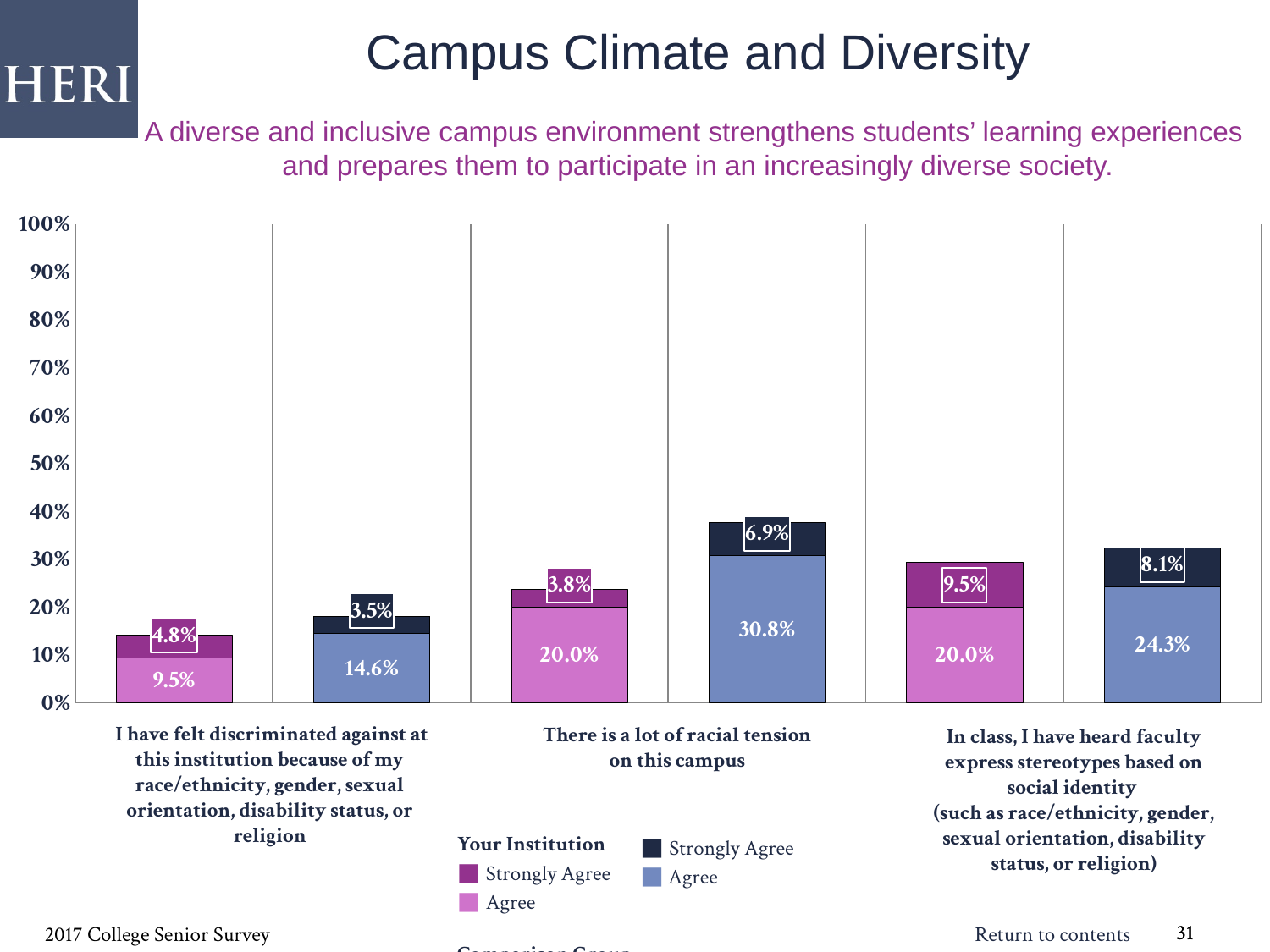

Campus Climate and Diversity

A diverse and inclusive campus environment strengthens students’ learning experiences
and prepares them to participate in an increasingly diverse society.

### Chart

| Category | agree | strongly agree |
|---|---|---|
| I have felt discriminated against at this institution because of my race/ethnicity, gender, sexual orientation, or religious affiliation | 0.095 | 0.048 |
| comp | 0.146 | 0.035 |
| There is a lot of racial tension on this campus | 0.2 | 0.038 |
| comp | 0.308 | 0.069 |
| I have heard faculty express stereotypes about racialethnic groups in class | 0.2 | 0.095 |
| comp | 0.243 | 0.081 |
There is a lot of racial tension on this campus
 I have felt discriminated against at this institution because of my race/ethnicity, gender, sexual orientation, disability status, or religion
In class, I have heard faculty express stereotypes based on social identity
(such as race/ethnicity, gender, sexual orientation, disability status, or religion)
Your Institution
■ Strongly Agree
■ Agree

Comparison Group
■ Strongly Agree
■ Agree

2017 College Senior Survey
31
31